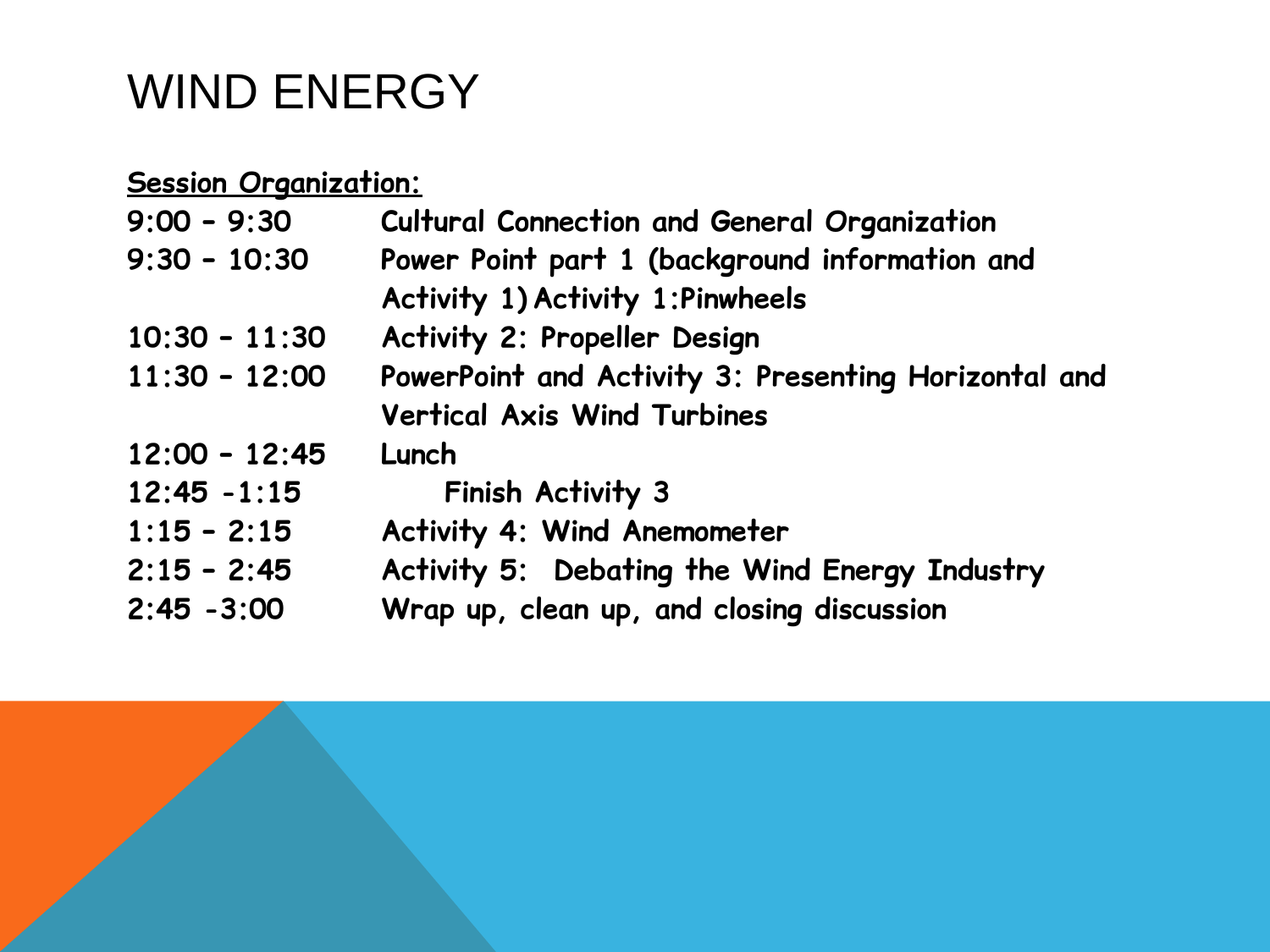

# Wind energy
Session Organization:
9:00 – 9:30	Cultural Connection and General Organization
9:30 – 10:30	Power Point part 1 (background information and
		Activity 1) Activity 1:Pinwheels
10:30 – 11:30	Activity 2: Propeller Design
11:30 – 12:00	PowerPoint and Activity 3: Presenting Horizontal and
		Vertical Axis Wind Turbines
12:00 – 12:45	Lunch
12:45 -1:15		Finish Activity 3
1:15 – 2:15	Activity 4: Wind Anemometer
2:15 – 2:45	Activity 5:  Debating the Wind Energy Industry
2:45 -3:00	Wrap up, clean up, and closing discussion